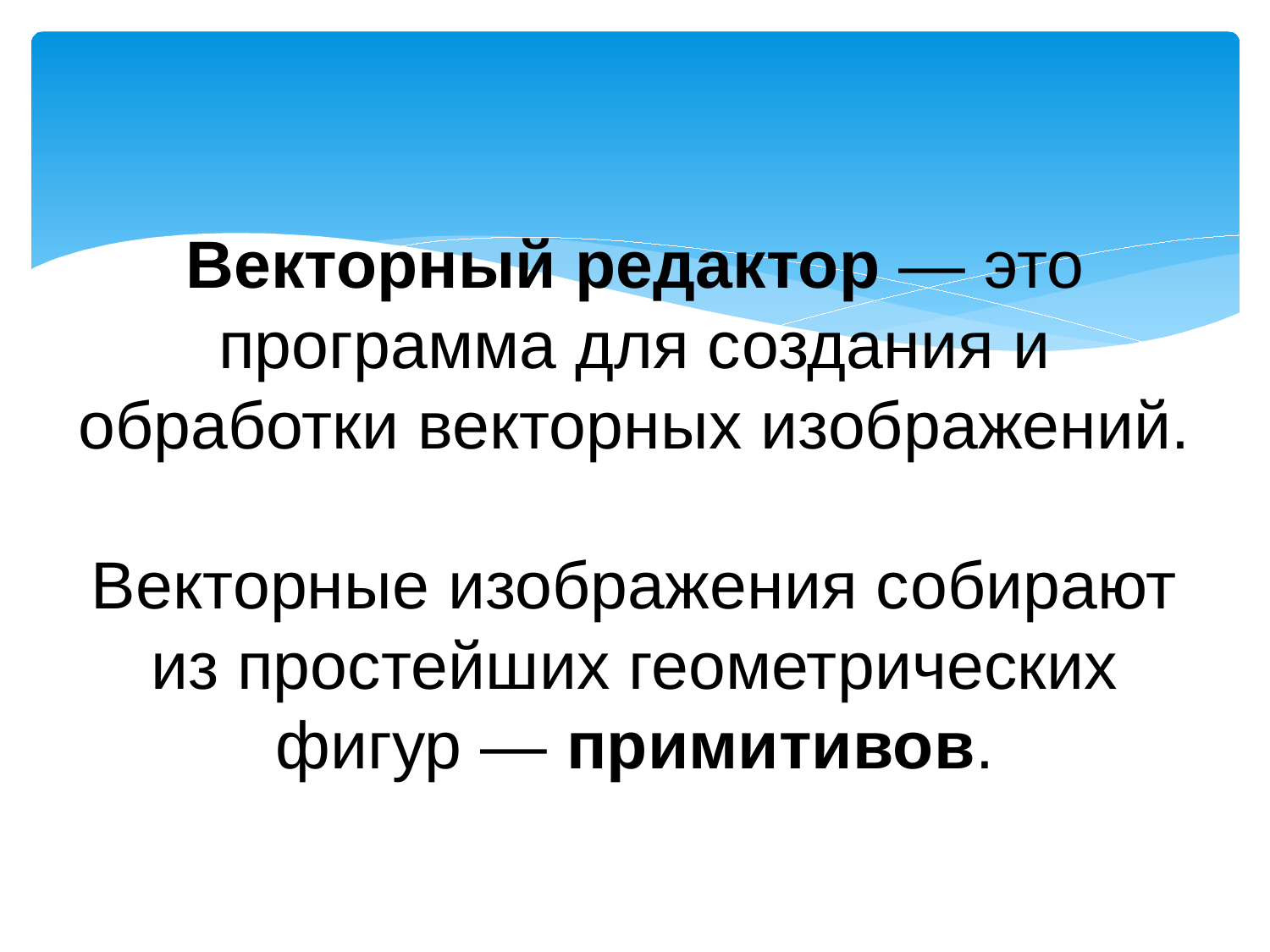

# Векторный редактор — это программа для создания и обработки векторных изображений. Векторные изображения собирают из простейших геометрических фигур — примитивов.